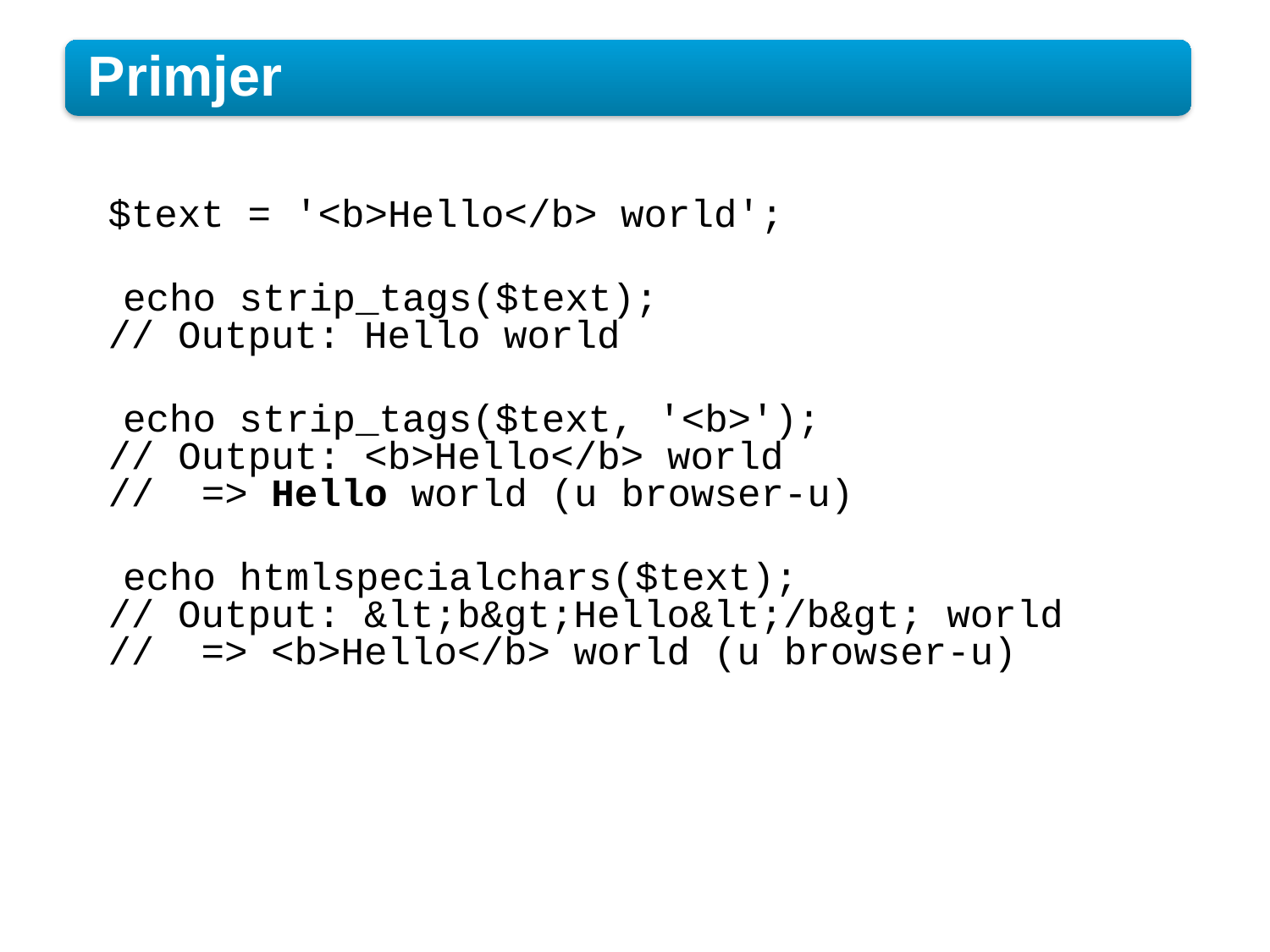

Primjer
$text = '<b>Hello</b> world';
echo strip_tags($text);
// Output: Hello world
echo strip_tags($text, '<b>');
// Output: <b>Hello</b> world
// => Hello world (u browser-u)
echo htmlspecialchars($text);
// Output: &lt;b&gt;Hello&lt;/b&gt; world
// => <b>Hello</b> world (u browser-u)